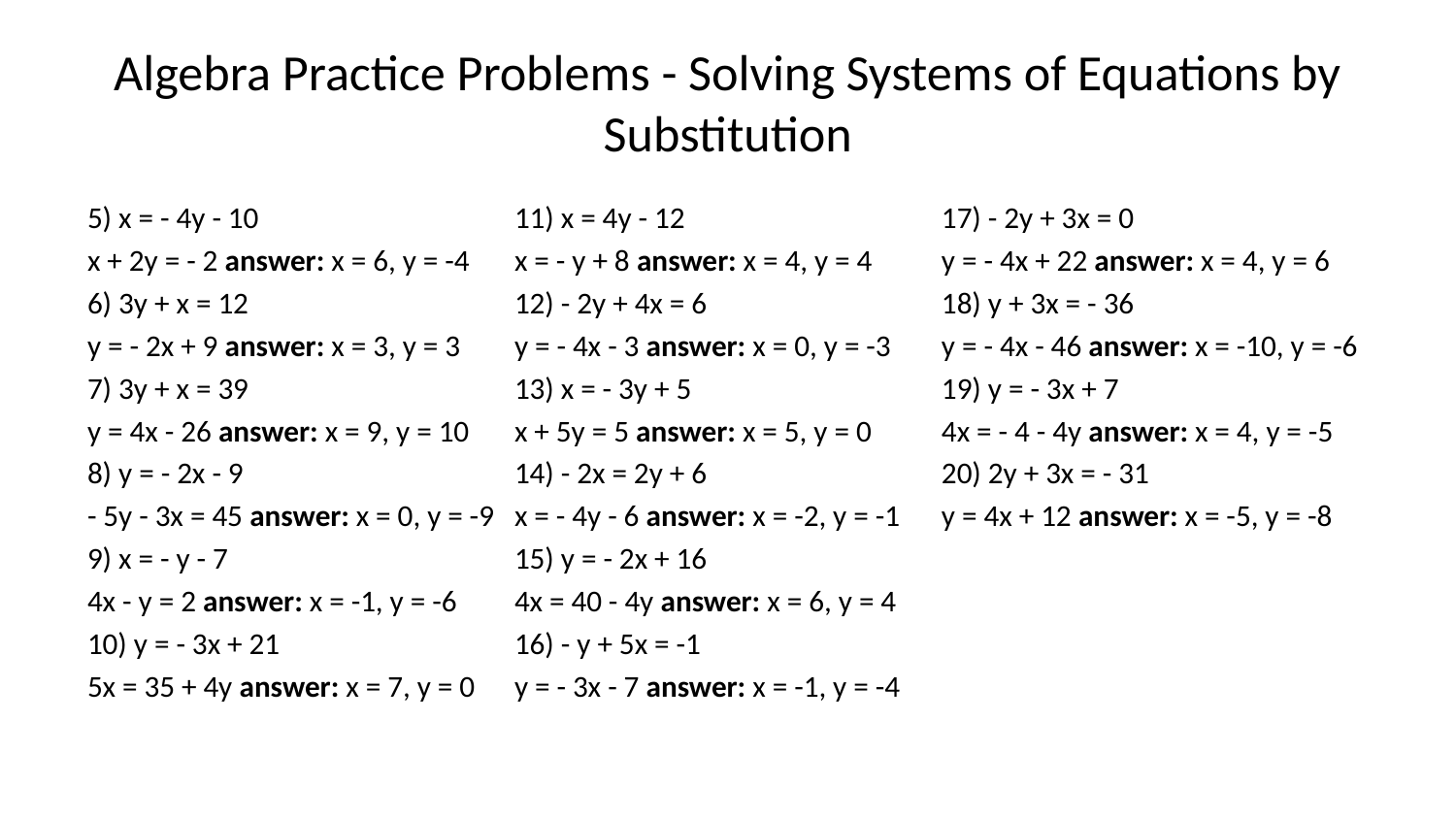

# Algebra Practice Problems - Solving Systems of Equations by Substitution
5) x = - 4y - 10
x + 2y = - 2 answer: x = 6, y = -4
6) 3y + x = 12
y = - 2x + 9 answer: x = 3, y = 3
7) 3y + x = 39
y = 4x - 26 answer: x = 9, y = 10
8) y = - 2x - 9
- 5y - 3x = 45 answer: x = 0, y = -9
9) x = - y - 7
4x - y = 2 answer: x = -1, y = -6
10) y = - 3x + 21
5x = 35 + 4y answer: x = 7, y = 0
11) x = 4y - 12
x = - y + 8 answer: x = 4, y = 4
12) - 2y + 4x = 6
y = - 4x - 3 answer: x = 0, y = -3
13) x = - 3y + 5
x + 5y = 5 answer: x = 5, y = 0
14) - 2x = 2y + 6
x = - 4y - 6 answer: x = -2, y = -1
15) y = - 2x + 16
4x = 40 - 4y answer: x = 6, y = 4
16) - y + 5x = -1
y = - 3x - 7 answer: x = -1, y = -4
17) - 2y + 3x = 0
y = - 4x + 22 answer: x = 4, y = 6
18) y + 3x = - 36
y = - 4x - 46 answer: x = -10, y = -6
19) y = - 3x + 7
4x = - 4 - 4y answer: x = 4, y = -5
20) 2y + 3x = - 31
y = 4x + 12 answer: x = -5, y = -8